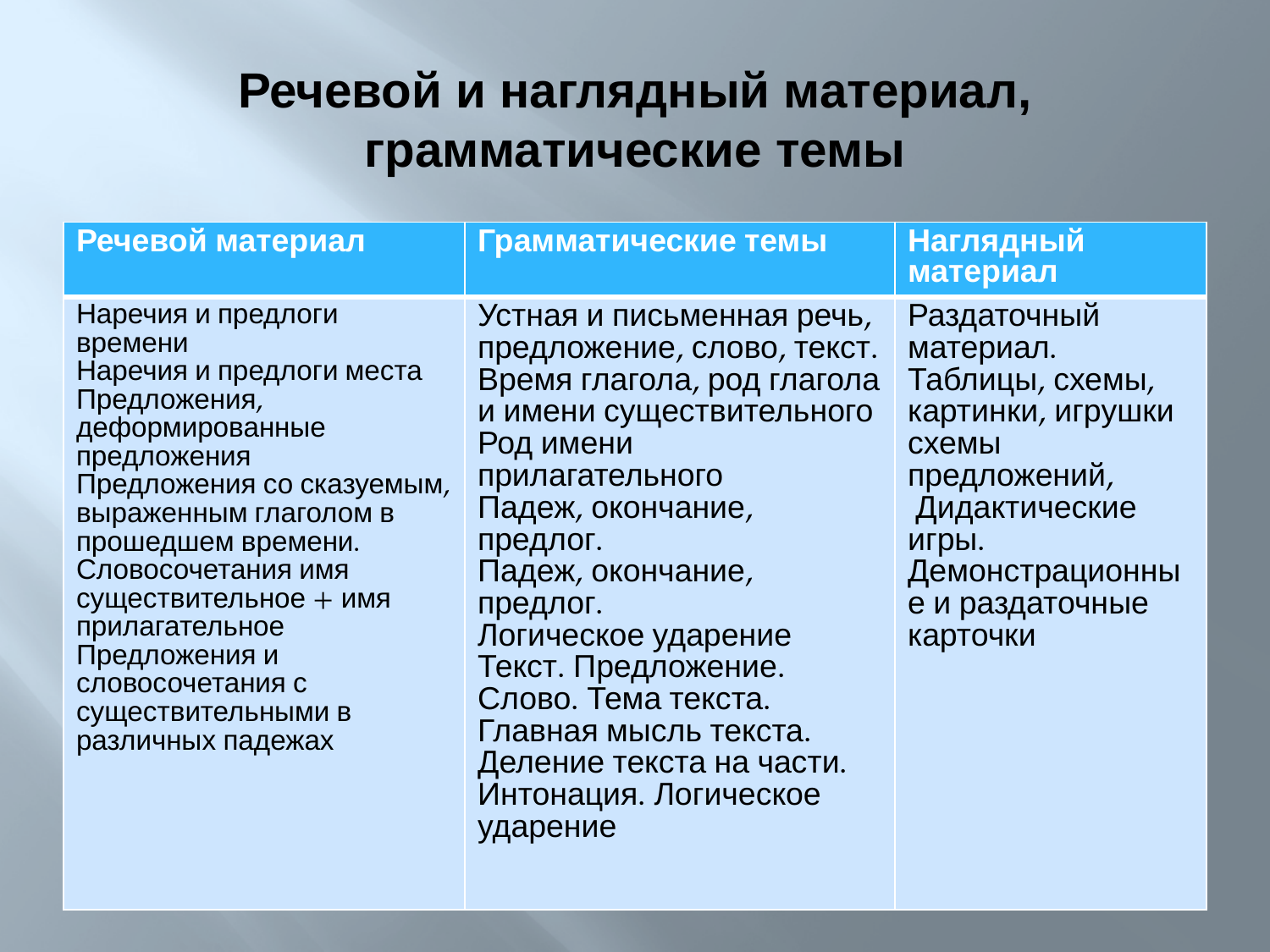

# Речевой и наглядный материал, грамматические темы
| Речевой материал | Грамматические темы | Наглядный материал |
| --- | --- | --- |
| Наречия и предлоги времени Наречия и предлоги места Предложения, деформированные предложения Предложения со сказуемым, выраженным глаголом в прошедшем времени. Словосочетания имя существительное + имя прилагательное Предложения и словосочетания с существительными в различных падежах | Устная и письменная речь, предложение, слово, текст. Время глагола, род глагола и имени существительного Род имени прилагательного Падеж, окончание, предлог. Падеж, окончание, предлог. Логическое ударение Текст. Предложение. Слово. Тема текста. Главная мысль текста. Деление текста на части. Интонация. Логическое ударение | Раздаточный материал. Таблицы, схемы, картинки, игрушки схемы предложений,  Дидактические игры. Демонстрационные и раздаточные карточки |